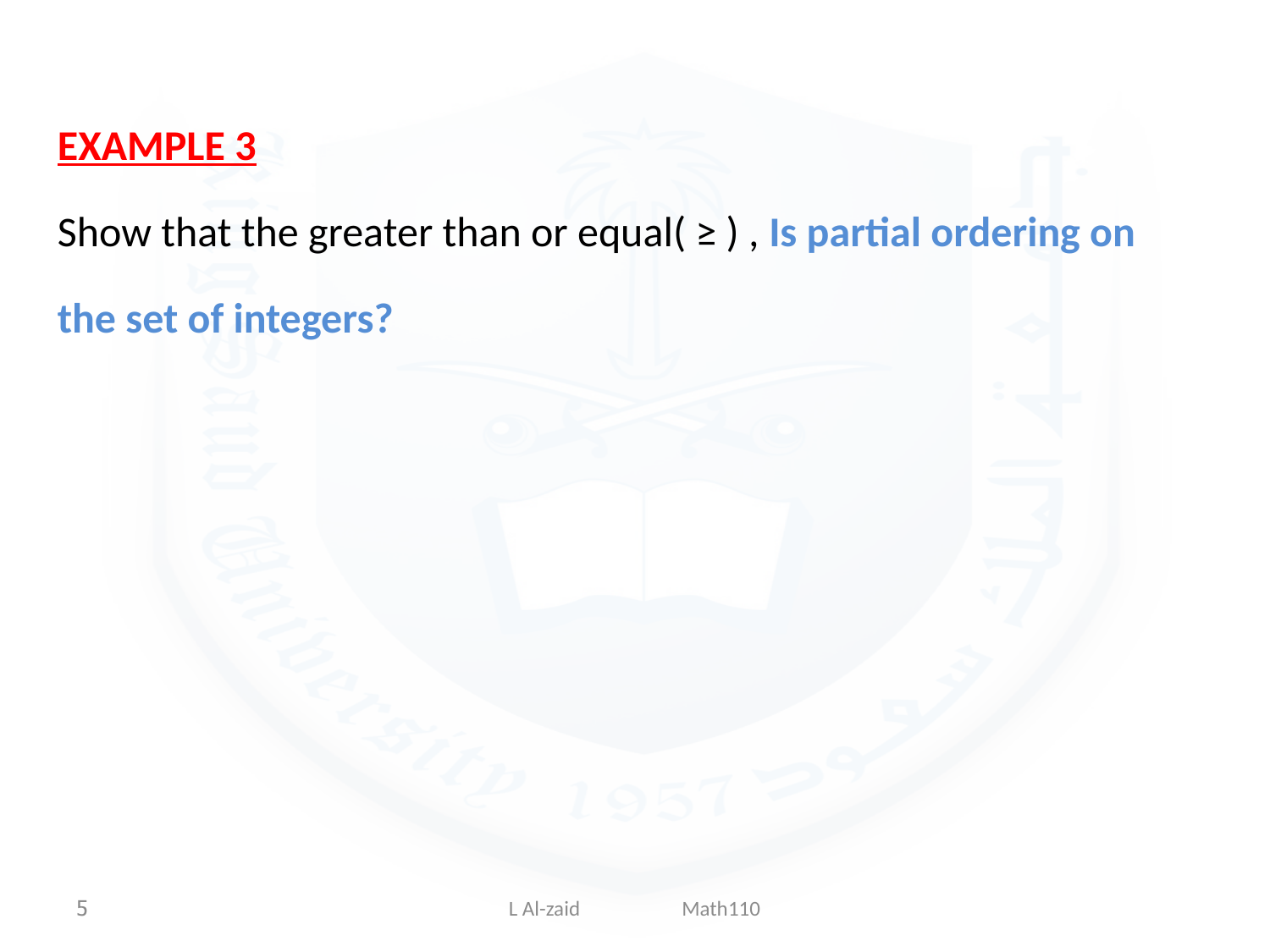

EXAMPLE 3
Show that the greater than or equal( ≥ ) , Is partial ordering on the set of integers?
5
L Al-zaid                     Math110